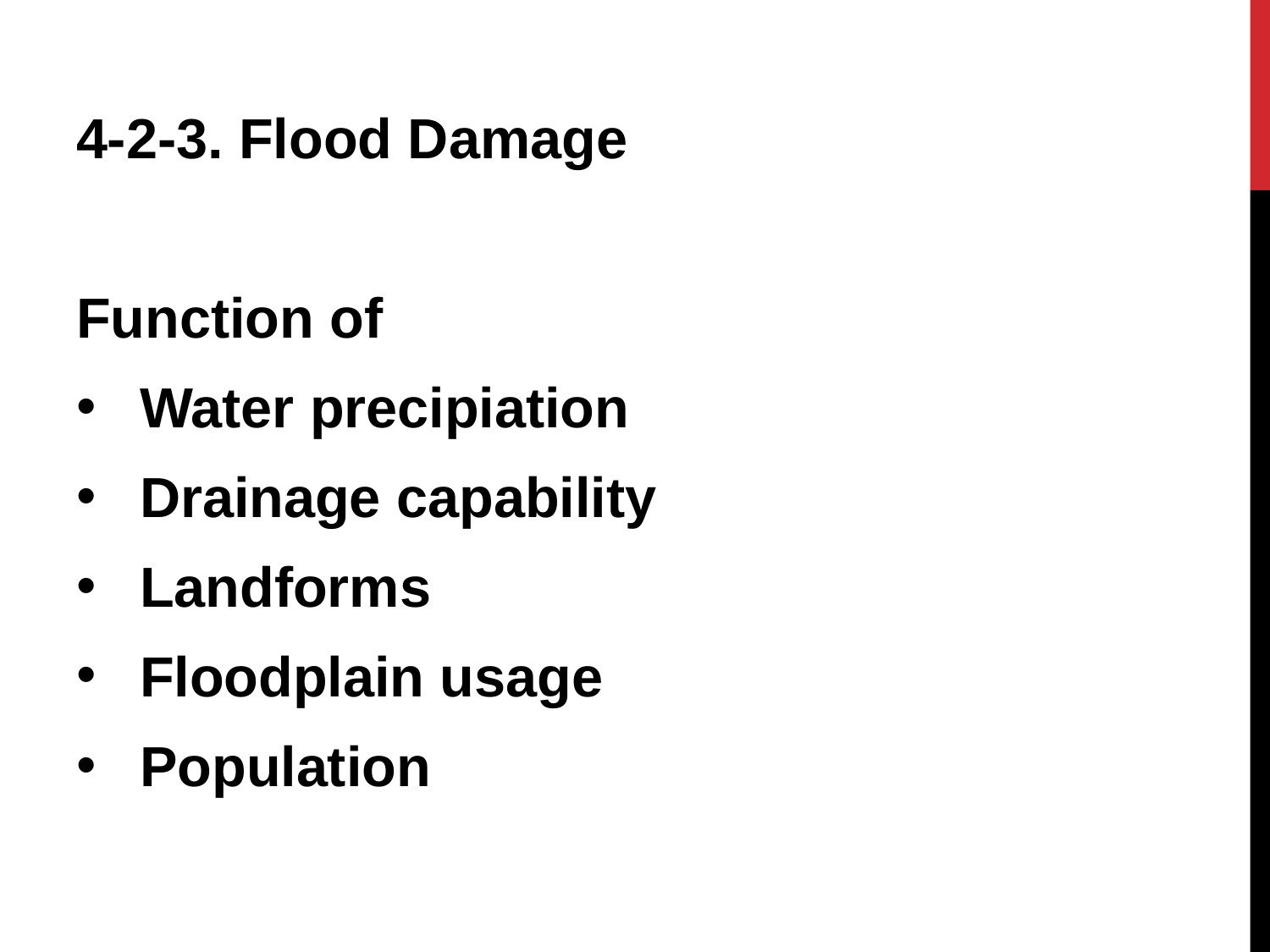

4-2-3. Flood Damage

Function of
Water precipiation
Drainage capability
Landforms
Floodplain usage
Population